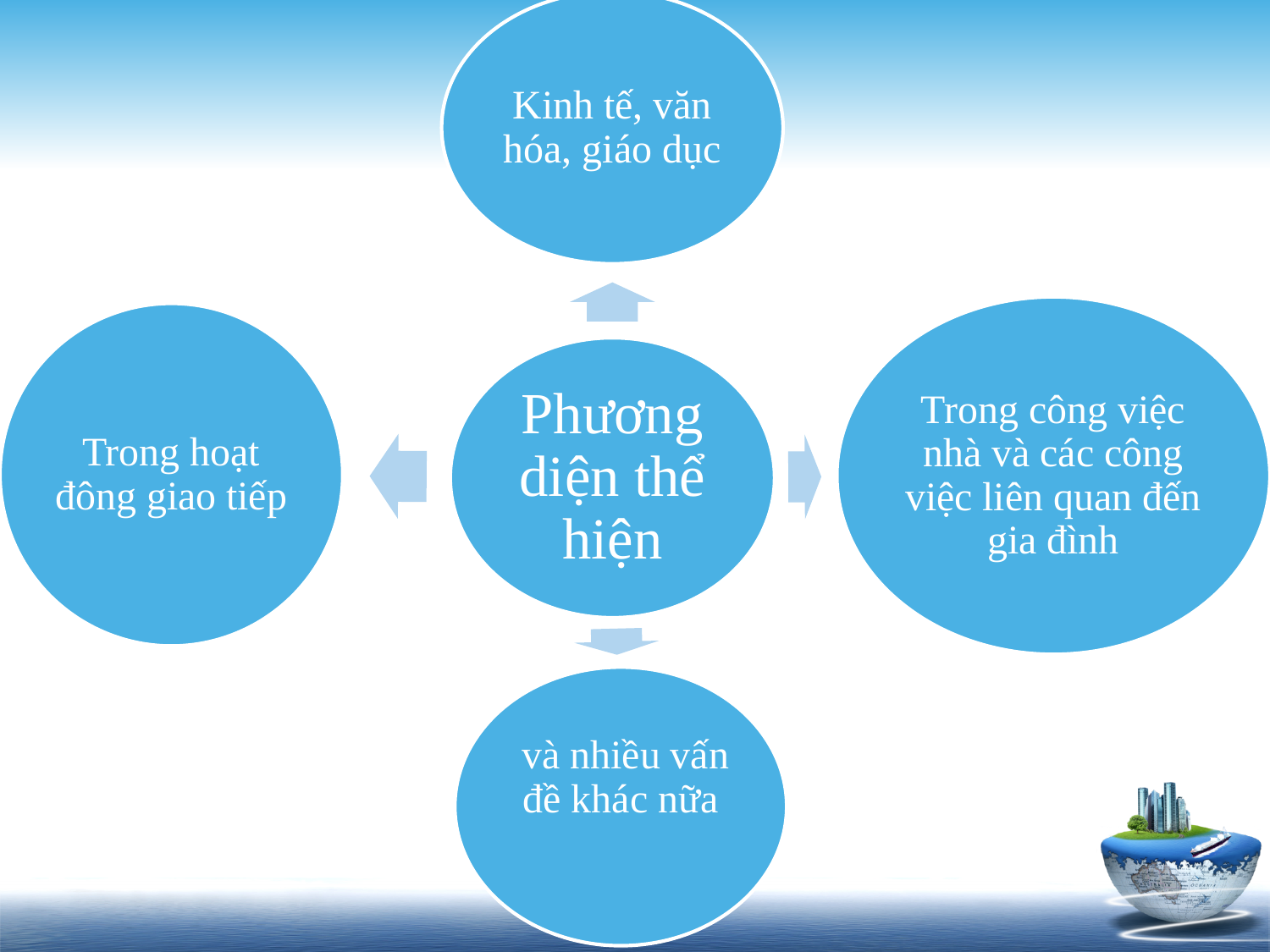

Phương diện thể hiện

Kinh tế, văn hóa, giáo dục

Trong công việc nhà và các công việc liên quan đến gia đình

 và nhiều vấn đề khác nữa

Trong hoạt đông giao tiếp